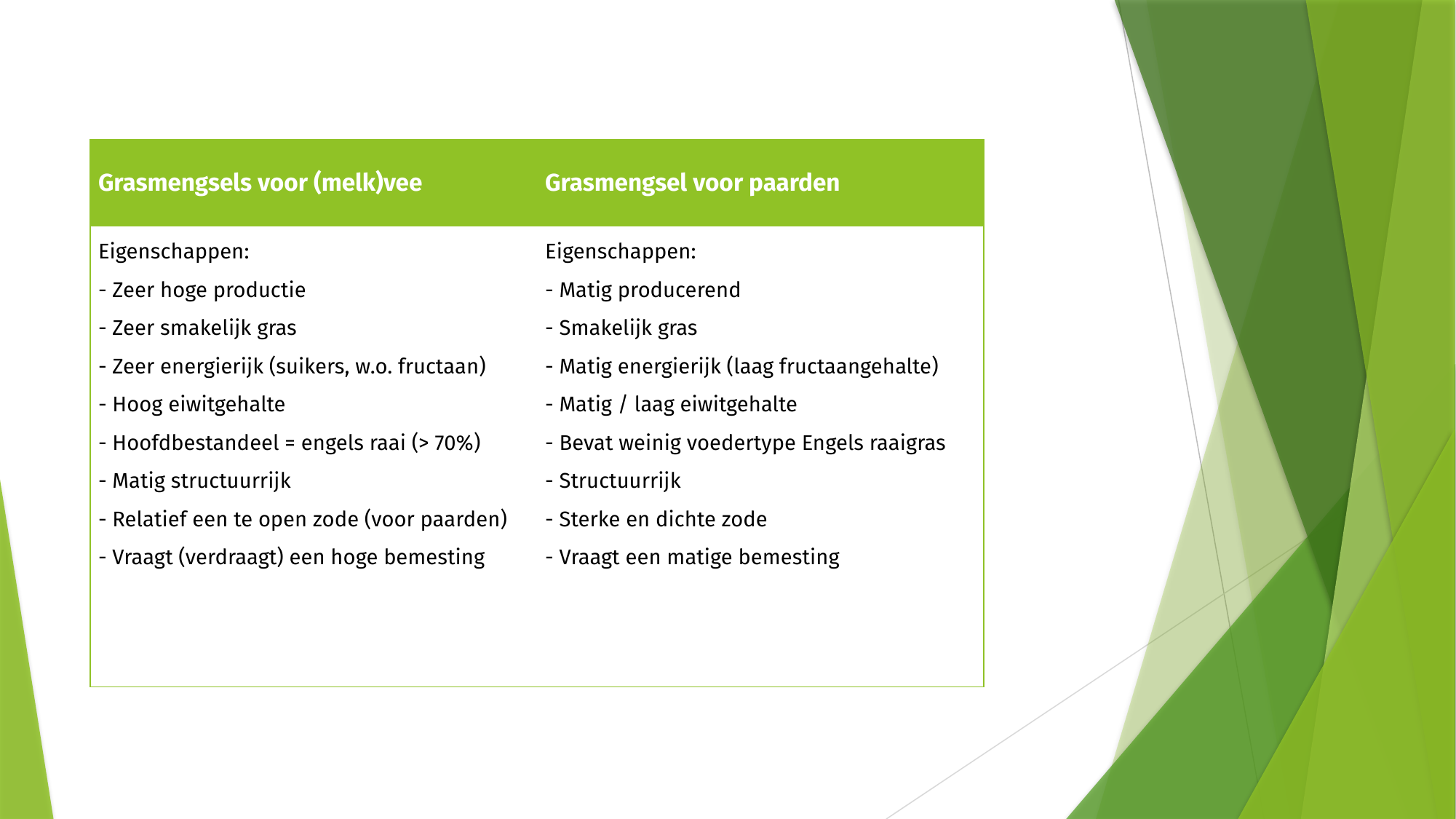

| Grasmengsels voor (melk)vee | Grasmengsel voor paarden |
| --- | --- |
| Eigenschappen: - Zeer hoge productie - Zeer smakelijk gras - Zeer energierijk (suikers, w.o. fructaan) - Hoog eiwitgehalte - Hoofdbestandeel = engels raai (> 70%) - Matig structuurrijk - Relatief een te open zode (voor paarden) - Vraagt (verdraagt) een hoge bemesting | Eigenschappen: - Matig producerend - Smakelijk gras - Matig energierijk (laag fructaangehalte) - Matig / laag eiwitgehalte - Bevat weinig voedertype Engels raaigras - Structuurrijk - Sterke en dichte zode - Vraagt een matige bemesting |